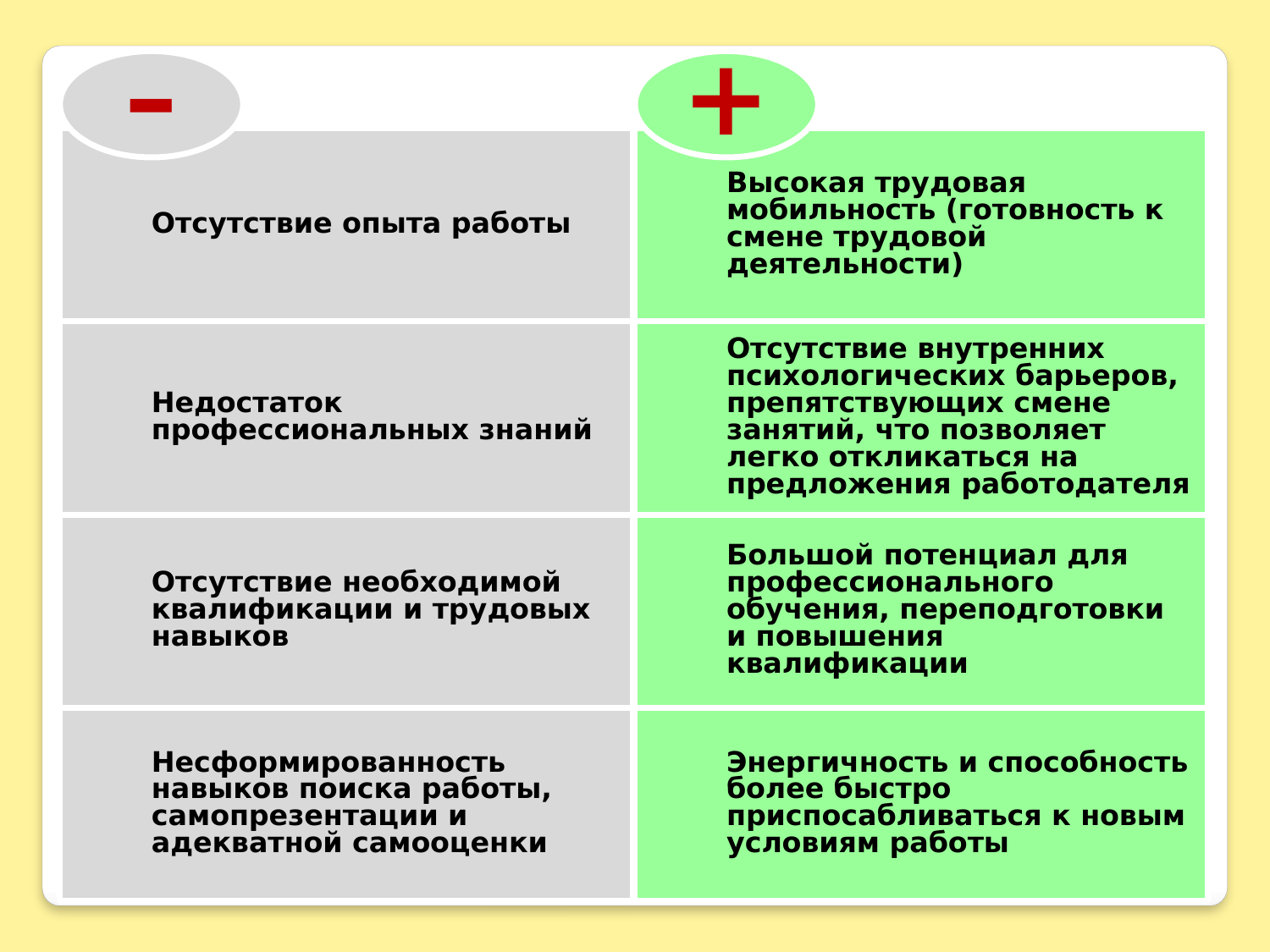

Отсутствие опыта работы
Недостаток профессиональных знаний
Отсутствие необходимой квалификации и трудовых навыков
Несформированность навыков поиска работы, самопрезентации и адекватной самооценки
–
Высокая трудовая мобильность (готовность к смене трудовой деятельности)
Отсутствие внутренних психологических барьеров, препятствующих смене занятий, что позволяет легко откликаться на предложения работодателя
Большой потенциал для профессионального обучения, переподготовки и повышения квалификации
Энергичность и способность более быстро приспосабливаться к новым условиям работы
+